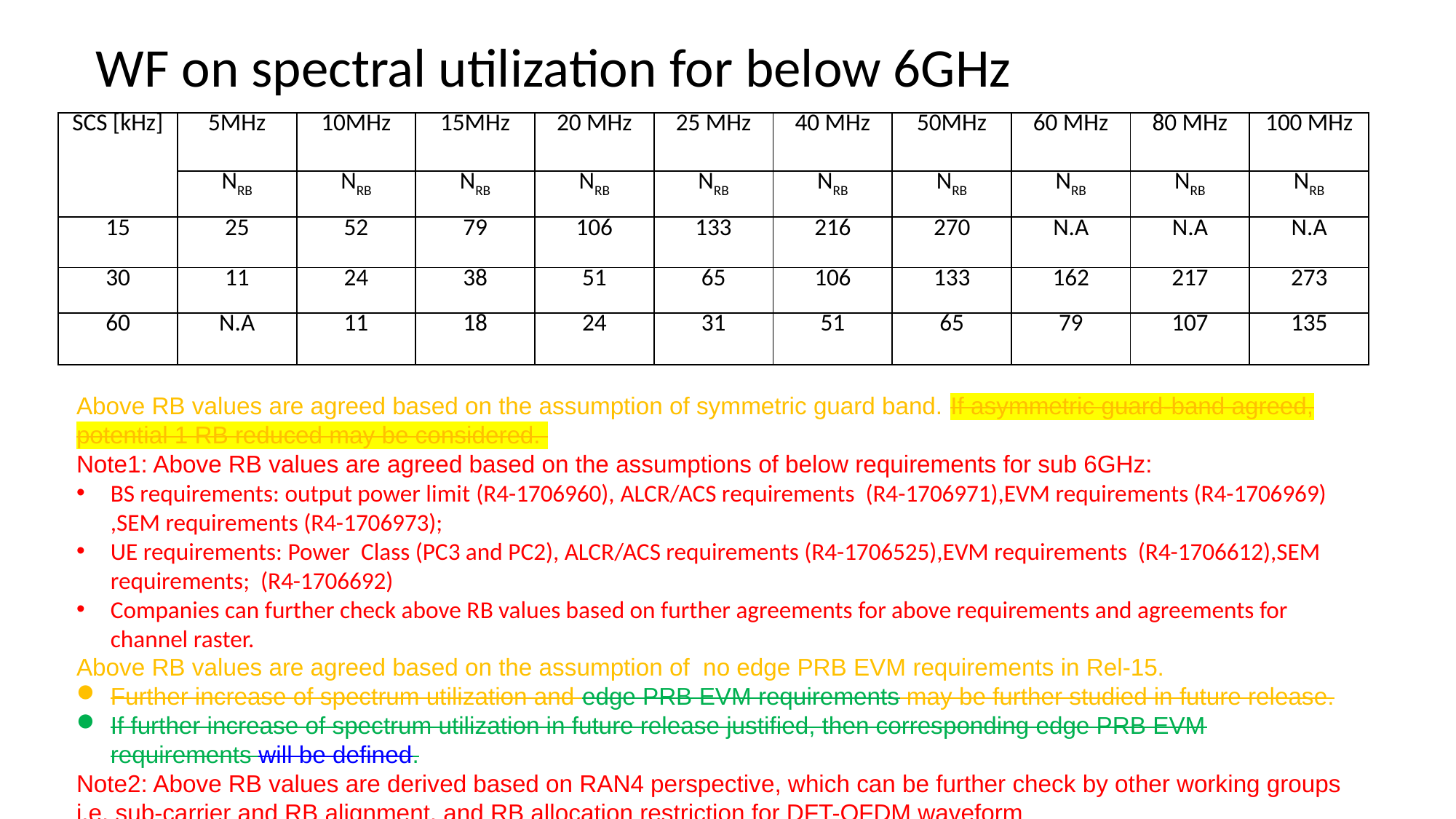

# WF on spectral utilization for below 6GHz
| SCS [kHz] | 5MHz | 10MHz | 15MHz | 20 MHz | 25 MHz | 40 MHz | 50MHz | 60 MHz | 80 MHz | 100 MHz |
| --- | --- | --- | --- | --- | --- | --- | --- | --- | --- | --- |
|  | NRB | NRB | NRB | NRB | NRB | NRB | NRB | NRB | NRB | NRB |
| 15 | 25 | 52 | 79 | 106 | 133 | 216 | 270 | N.A | N.A | N.A |
| 30 | 11 | 24 | 38 | 51 | 65 | 106 | 133 | 162 | 217 | 273 |
| 60 | N.A | 11 | 18 | 24 | 31 | 51 | 65 | 79 | 107 | 135 |
Above RB values are agreed based on the assumption of symmetric guard band. If asymmetric guard-band agreed, potential 1 RB reduced may be considered.
Note1: Above RB values are agreed based on the assumptions of below requirements for sub 6GHz:
BS requirements: output power limit (R4-1706960), ALCR/ACS requirements  (R4-1706971),EVM requirements (R4-1706969)
,SEM requirements (R4-1706973);
UE requirements: Power  Class (PC3 and PC2), ALCR/ACS requirements (R4-1706525),EVM requirements  (R4-1706612),SEM requirements;  (R4-1706692)
Companies can further check above RB values based on further agreements for above requirements and agreements for  channel raster.
Above RB values are agreed based on the assumption of  no edge PRB EVM requirements in Rel-15.
Further increase of spectrum utilization and edge PRB EVM requirements may be further studied in future release.
If further increase of spectrum utilization in future release justified, then corresponding edge PRB EVM requirements will be defined.
Note2: Above RB values are derived based on RAN4 perspective, which can be further check by other working groups i.e. sub-carrier and RB alignment, and RB allocation restriction for DFT-OFDM waveform